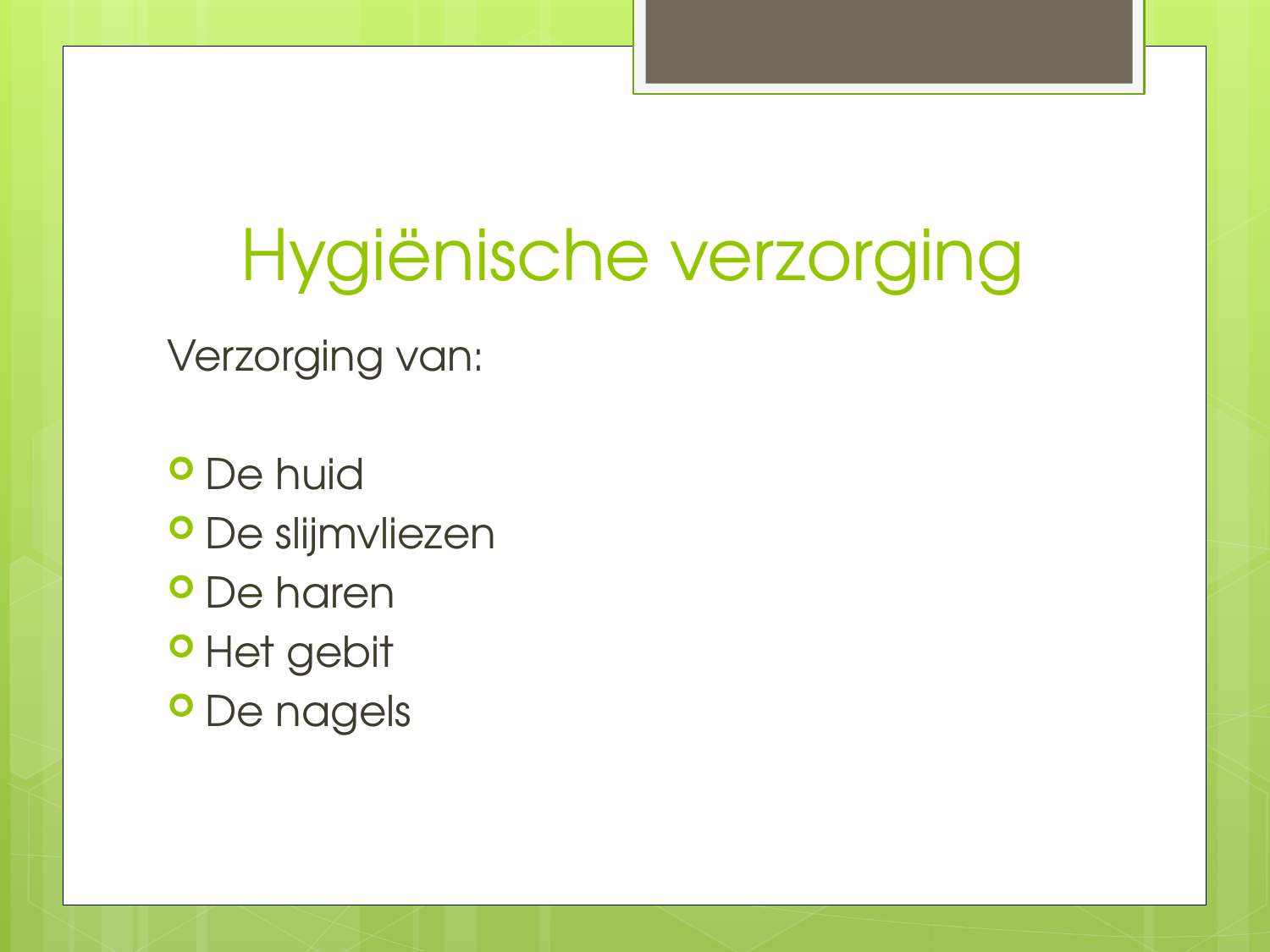

# Hygiënische verzorging
Verzorging van:

De huid
De slijmvliezen
De haren
Het gebit
De nagels